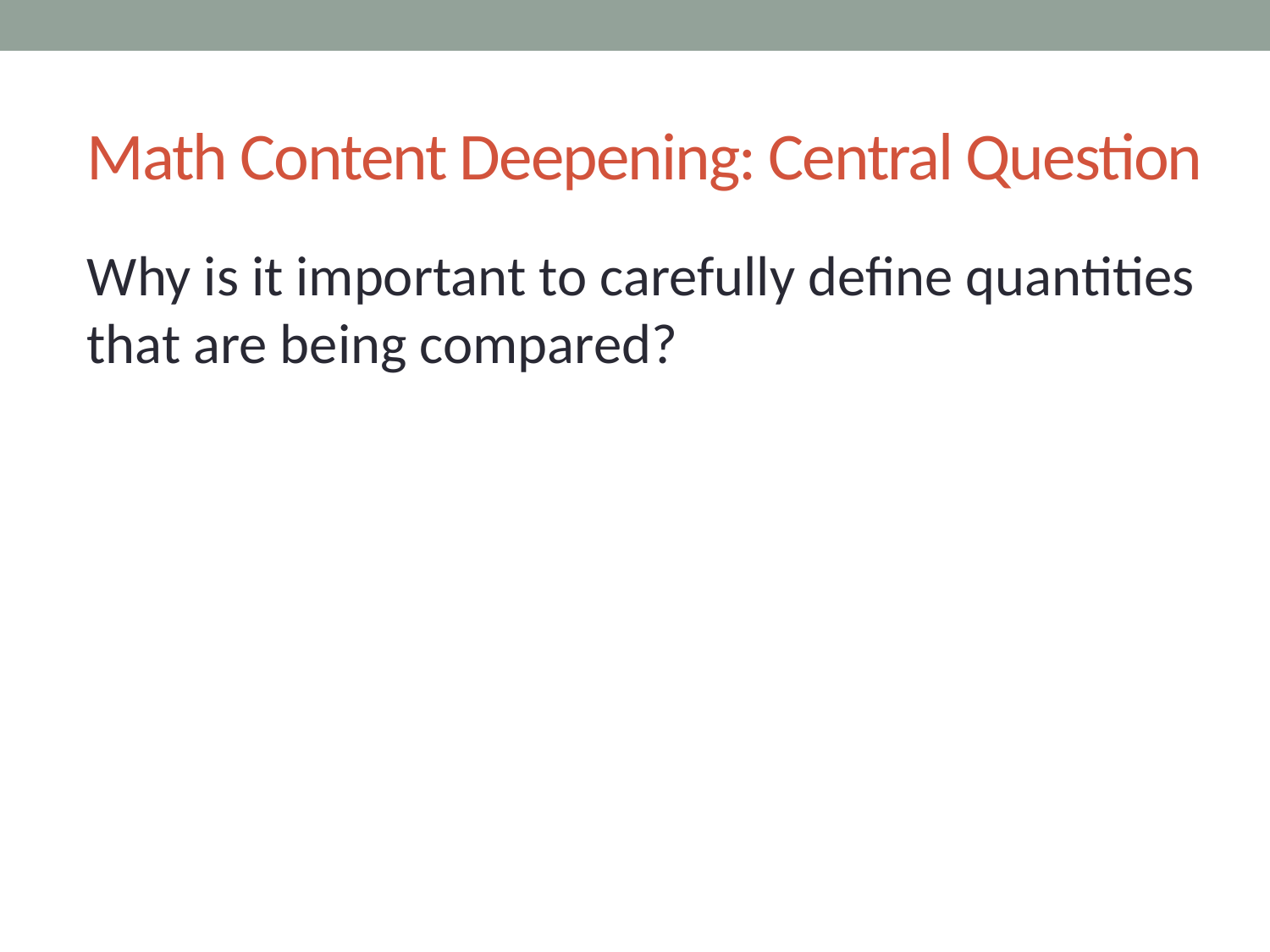

# Math Content Deepening: Central Question
Why is it important to carefully define quantities that are being compared?